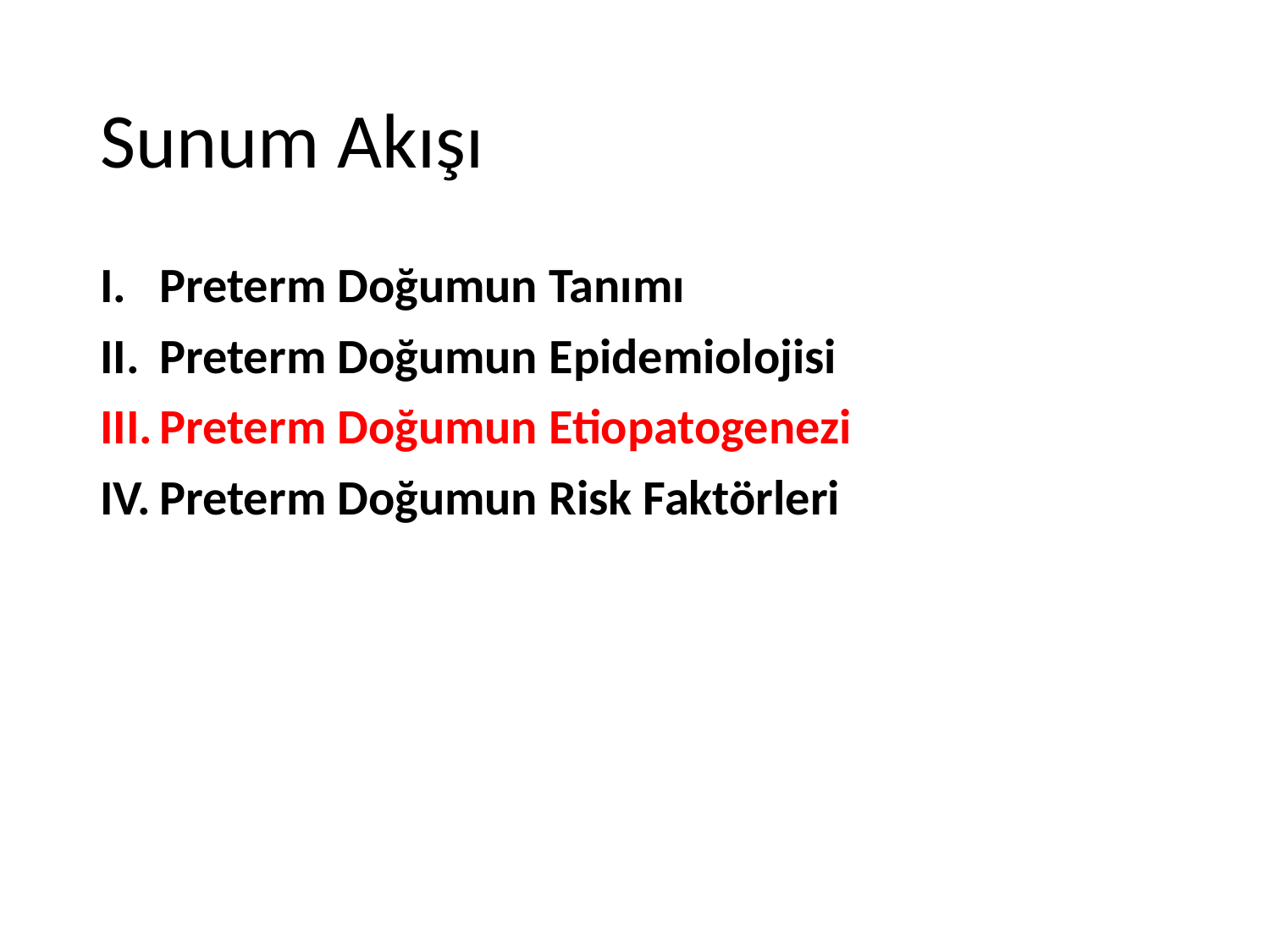

# Sunum Akışı
Preterm Doğumun Tanımı
Preterm Doğumun Epidemiolojisi
Preterm Doğumun Etiopatogenezi
Preterm Doğumun Risk Faktörleri